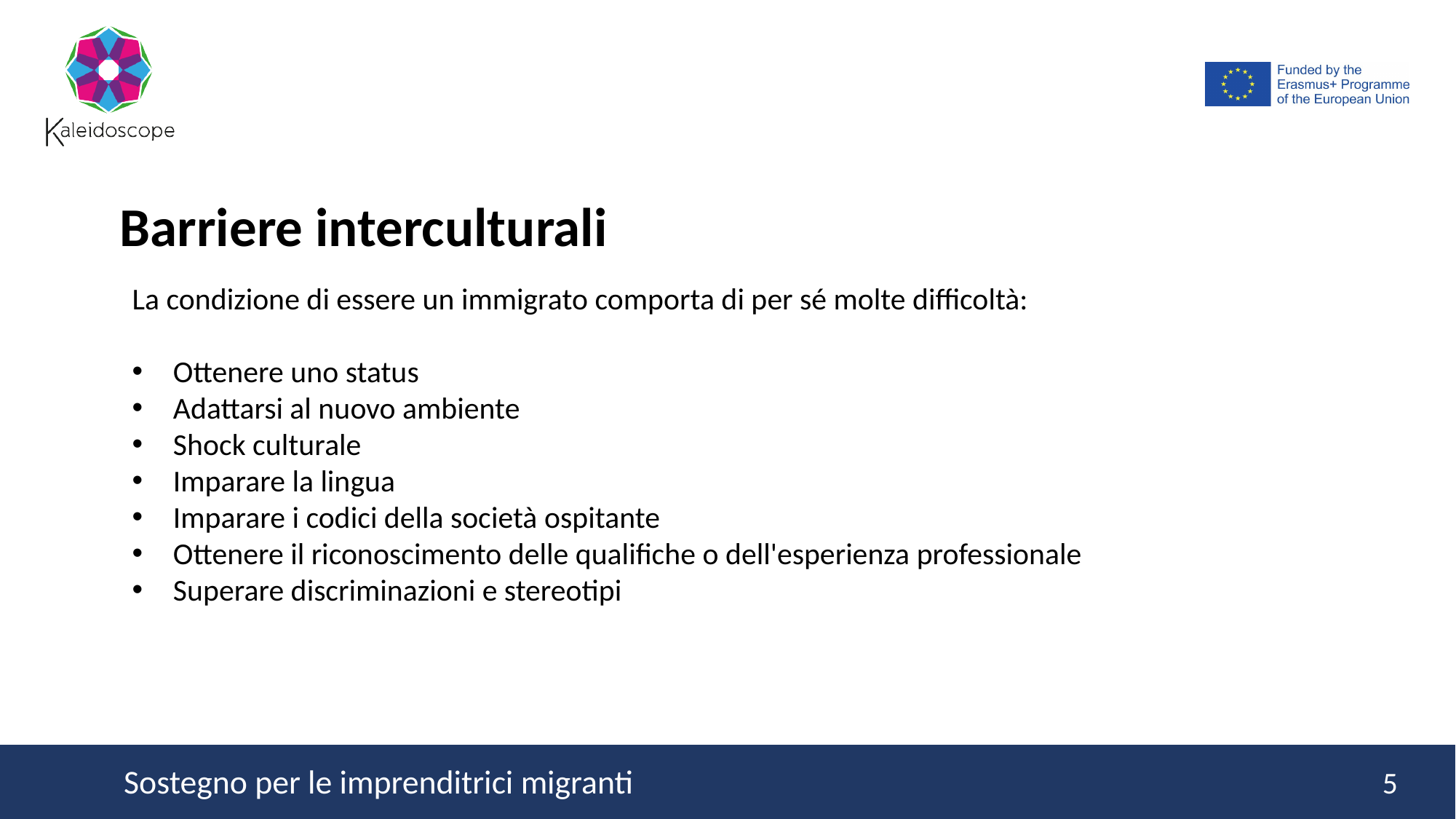

Barriere interculturali

La condizione di essere un immigrato comporta di per sé molte difficoltà:

Ottenere uno status
Adattarsi al nuovo ambiente
Shock culturale
Imparare la lingua
Imparare i codici della società ospitante
Ottenere il riconoscimento delle qualifiche o dell'esperienza professionale
Superare discriminazioni e stereotipi
5